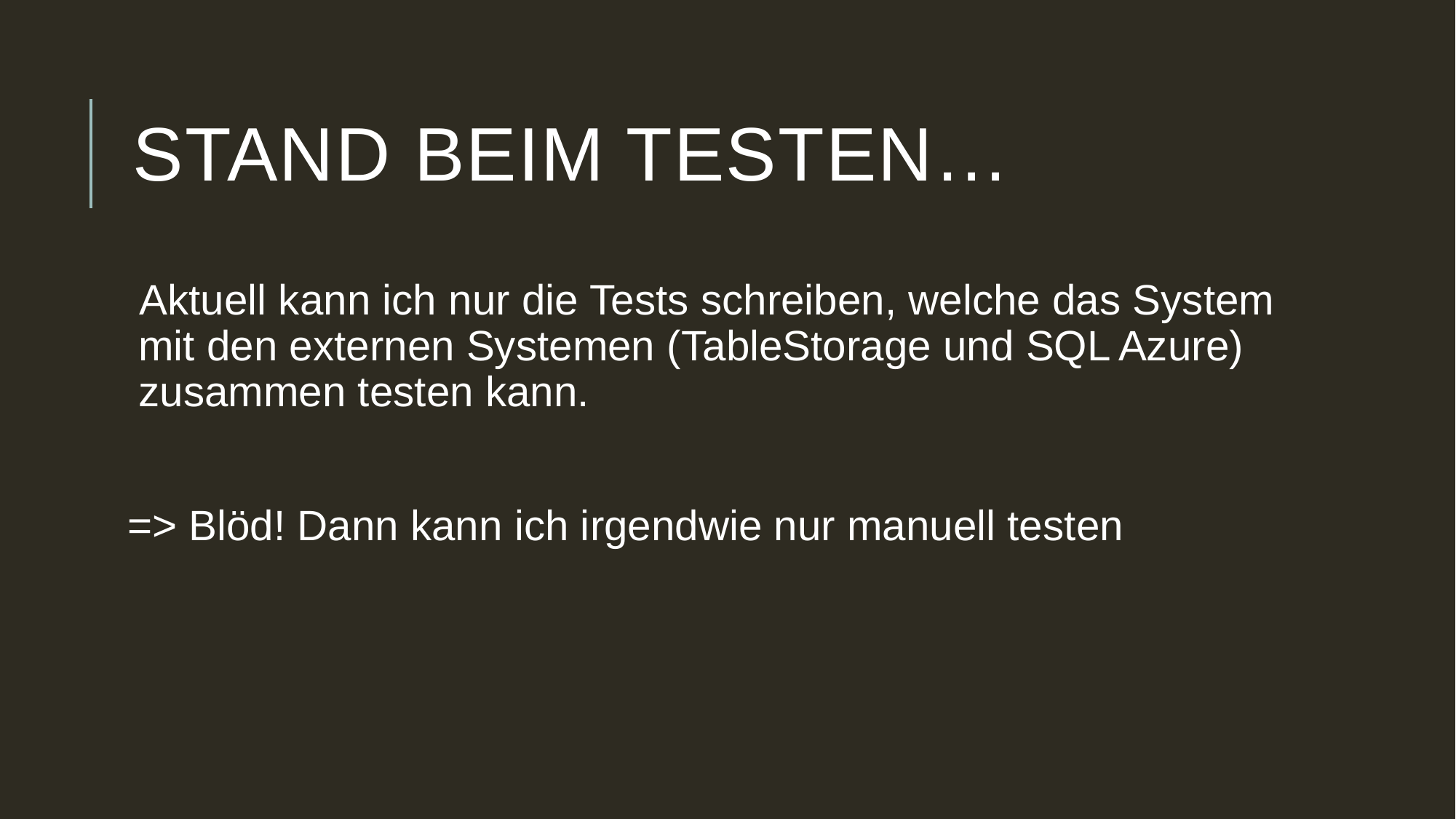

# Stand beim Testen…
Aktuell kann ich nur die Tests schreiben, welche das System mit den externen Systemen (TableStorage und SQL Azure) zusammen testen kann.

=> Blöd! Dann kann ich irgendwie nur manuell testen